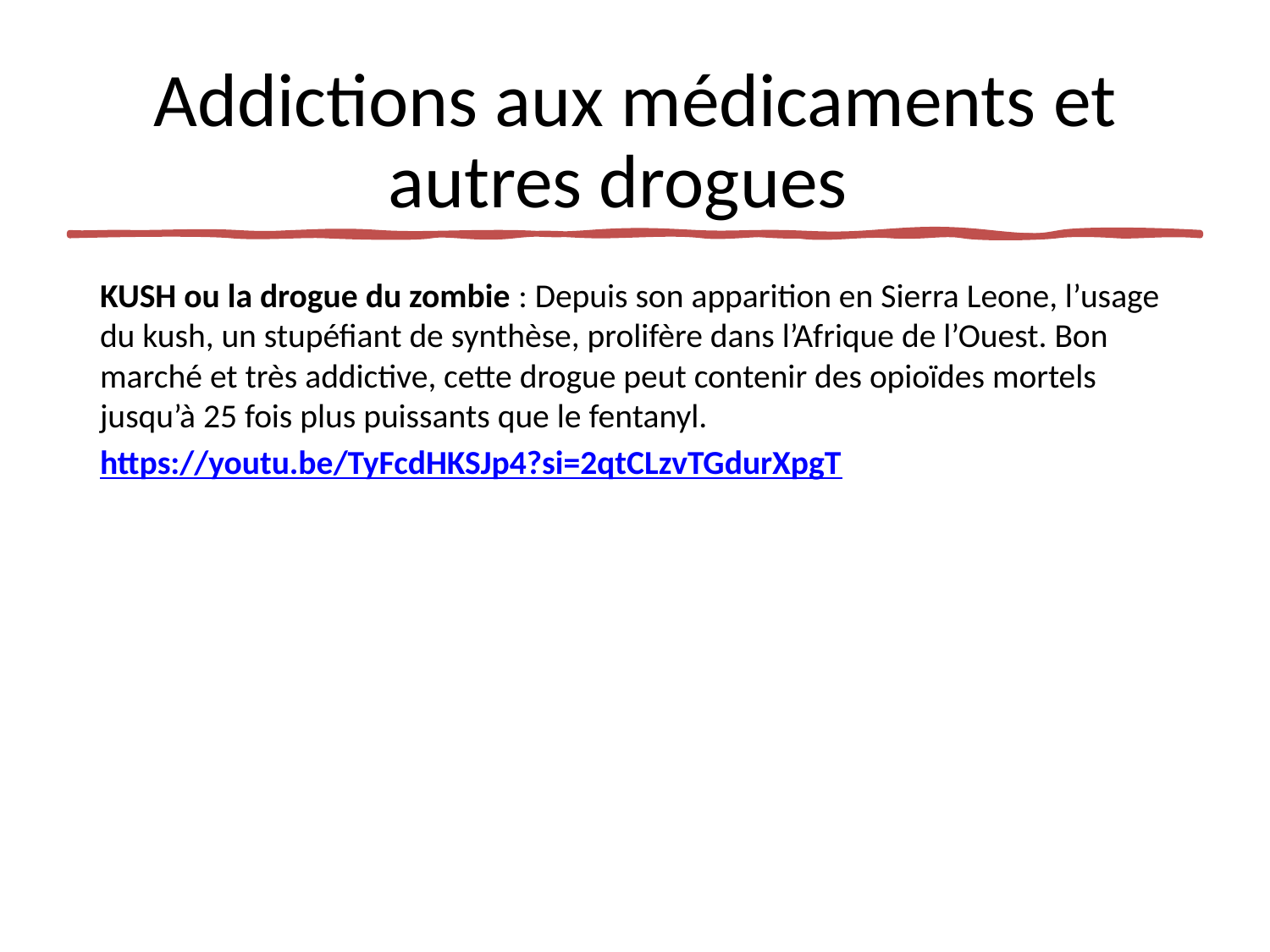

# Addictions aux médicaments et autres drogues

KUSH ou la drogue du zombie : Depuis son apparition en Sierra Leone, l’usage du kush, un stupéfiant de synthèse, prolifère dans l’Afrique de l’Ouest. Bon marché et très addictive, cette drogue peut contenir des opioïdes mortels jusqu’à 25 fois plus puissants que le fentanyl.
https://youtu.be/TyFcdHKSJp4?si=2qtCLzvTGdurXpgT